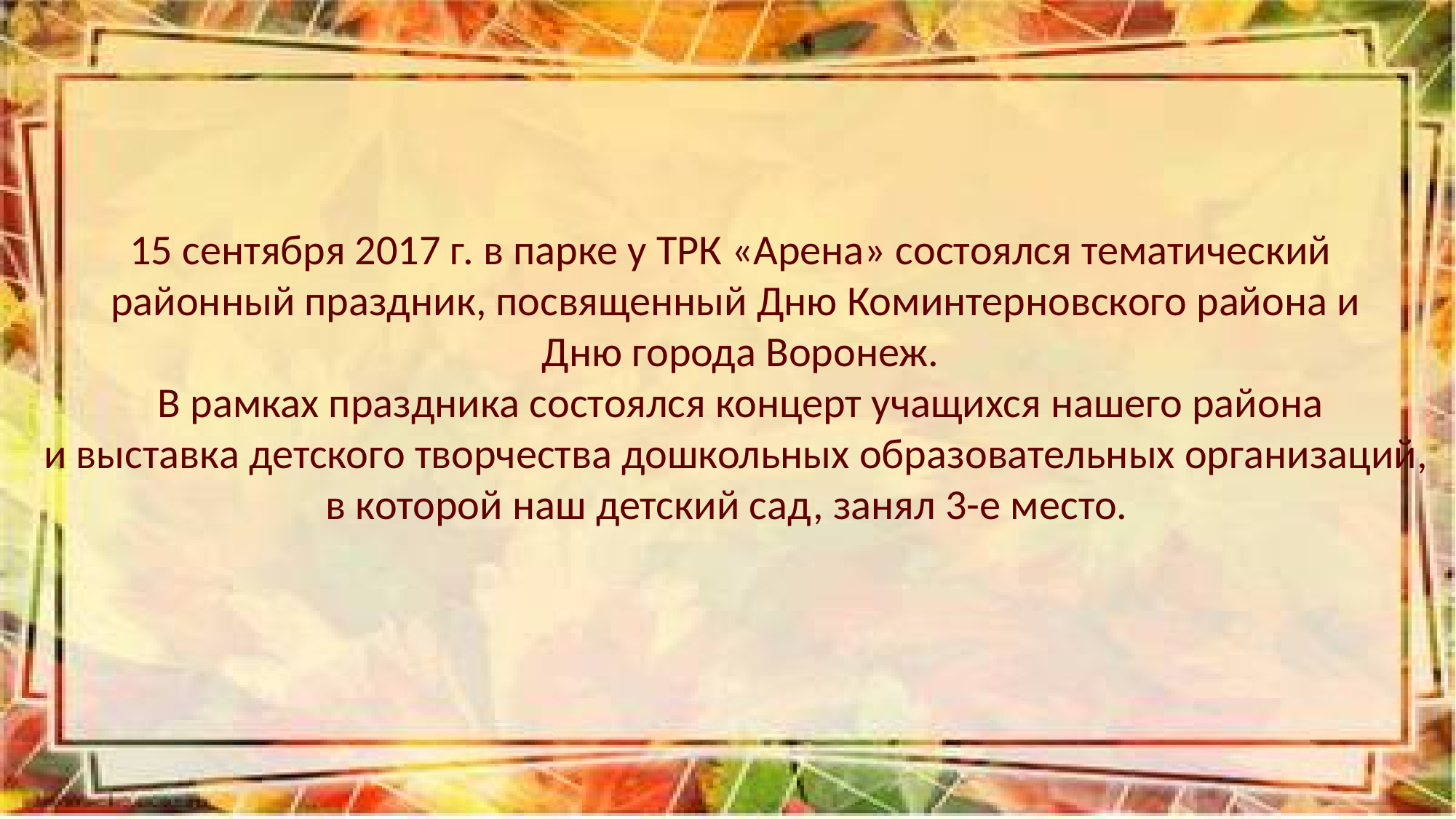

15 сентября 2017 г. в парке у ТРК «Арена» состоялся тематический
районный праздник, посвященный Дню Коминтерновского района и
 Дню города Воронеж.
 В рамках праздника состоялся концерт учащихся нашего района
 и выставка детского творчества дошкольных образовательных организаций,
в которой наш детский сад, занял 3-е место.